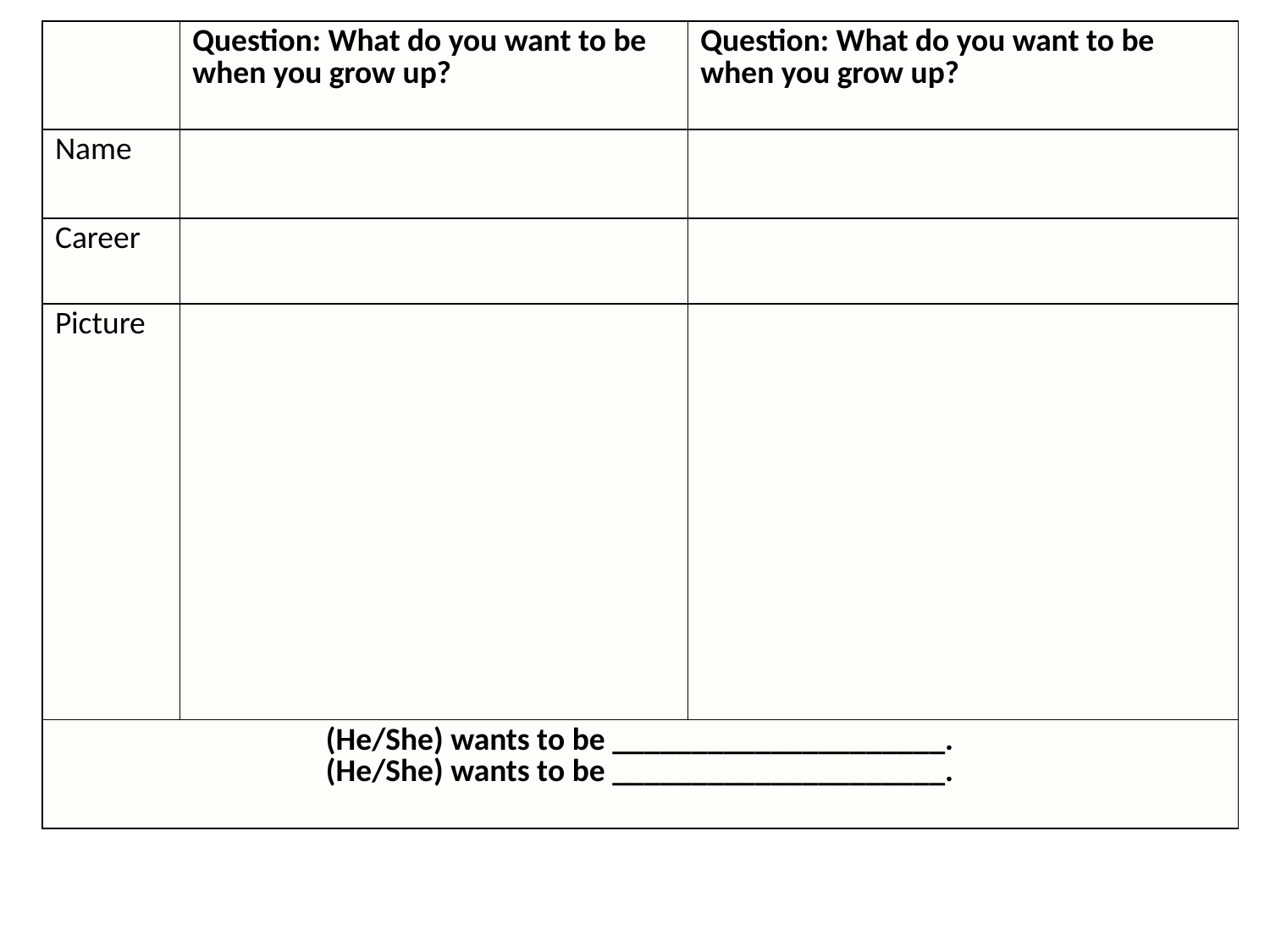

|  | Question: What do you want to be when you grow up? | Question: What do you want to be when you grow up? |
| --- | --- | --- |
| Name |  |  |
| Career |  |  |
| Picture |  |  |
| (He/She) wants to be \_\_\_\_\_\_\_\_\_\_\_\_\_\_\_\_\_\_\_\_\_. (He/She) wants to be \_\_\_\_\_\_\_\_\_\_\_\_\_\_\_\_\_\_\_\_\_. |  |  |
#